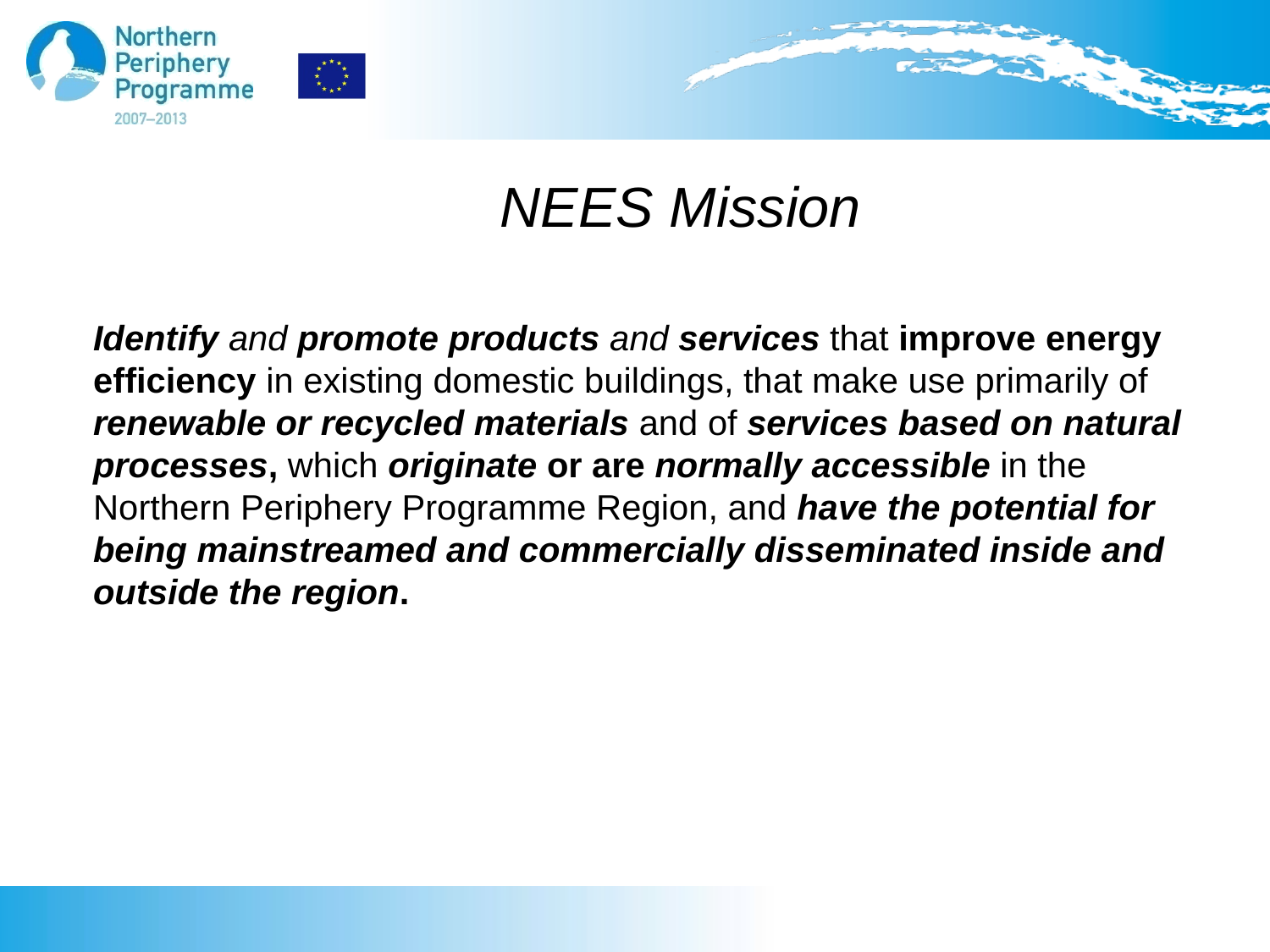

# NEES Mission
Identify and promote products and services that improve energy efficiency in existing domestic buildings, that make use primarily of renewable or recycled materials and of services based on natural processes, which originate or are normally accessible in the Northern Periphery Programme Region, and have the potential for being mainstreamed and commercially disseminated inside and outside the region.